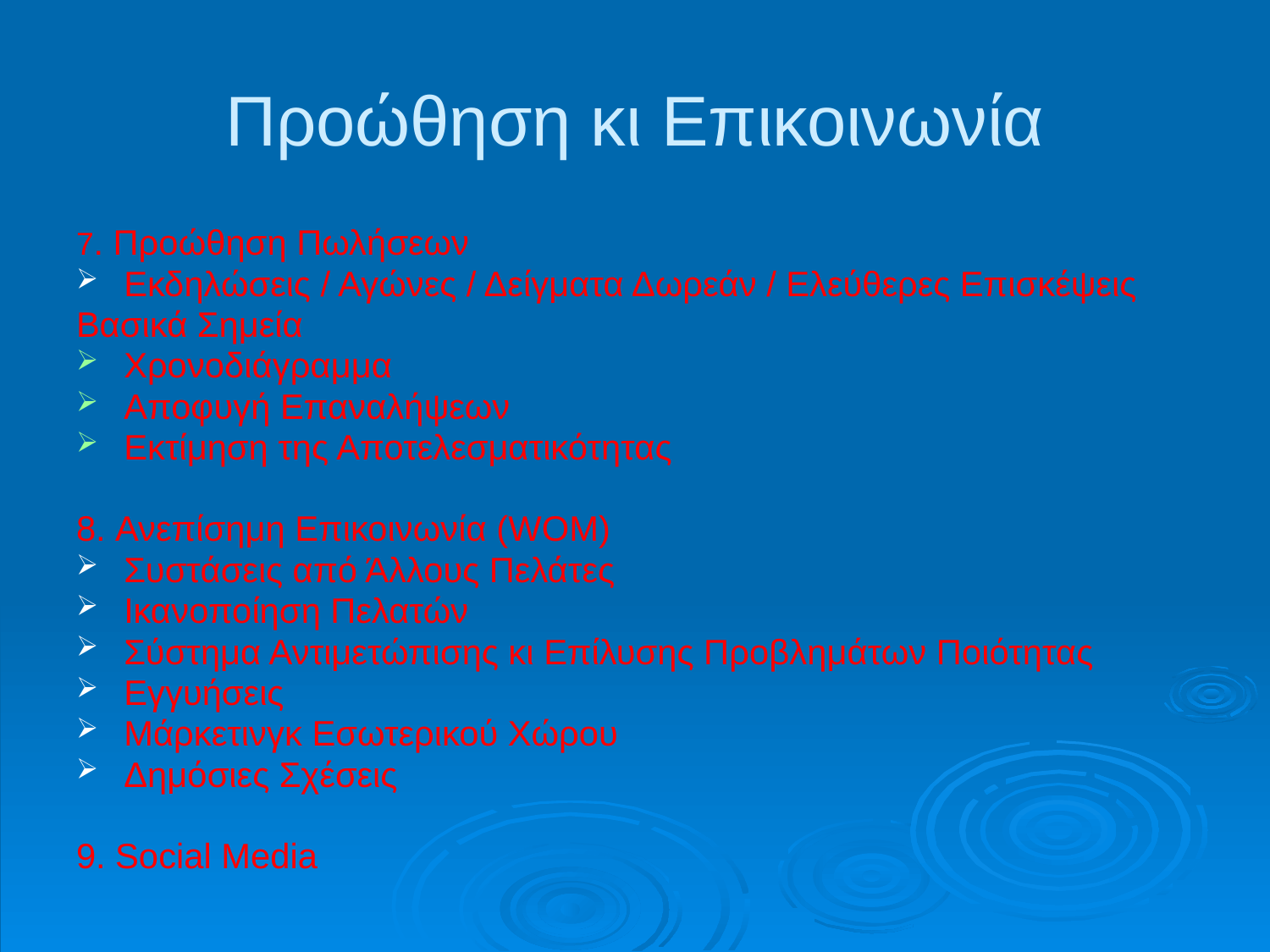

# Προώθηση κι Επικοινωνία
7. Προώθηση Πωλήσεων
Εκδηλώσεις / Αγώνες / Δείγματα Δωρεάν / Ελεύθερες Επισκέψεις
Βασικά Σημεία
Χρονοδιάγραμμα
Αποφυγή Επαναλήψεων
Εκτίμηση της Αποτελεσματικότητας

8. Ανεπίσημη Επικοινωνία (WOM)
Συστάσεις από Άλλους Πελάτες
Ικανοποίηση Πελατών
Σύστημα Αντιμετώπισης κι Επίλυσης Προβλημάτων Ποιότητας
Εγγυήσεις
Μάρκετινγκ Εσωτερικού Χώρου
Δημόσιες Σχέσεις

9. Social Media